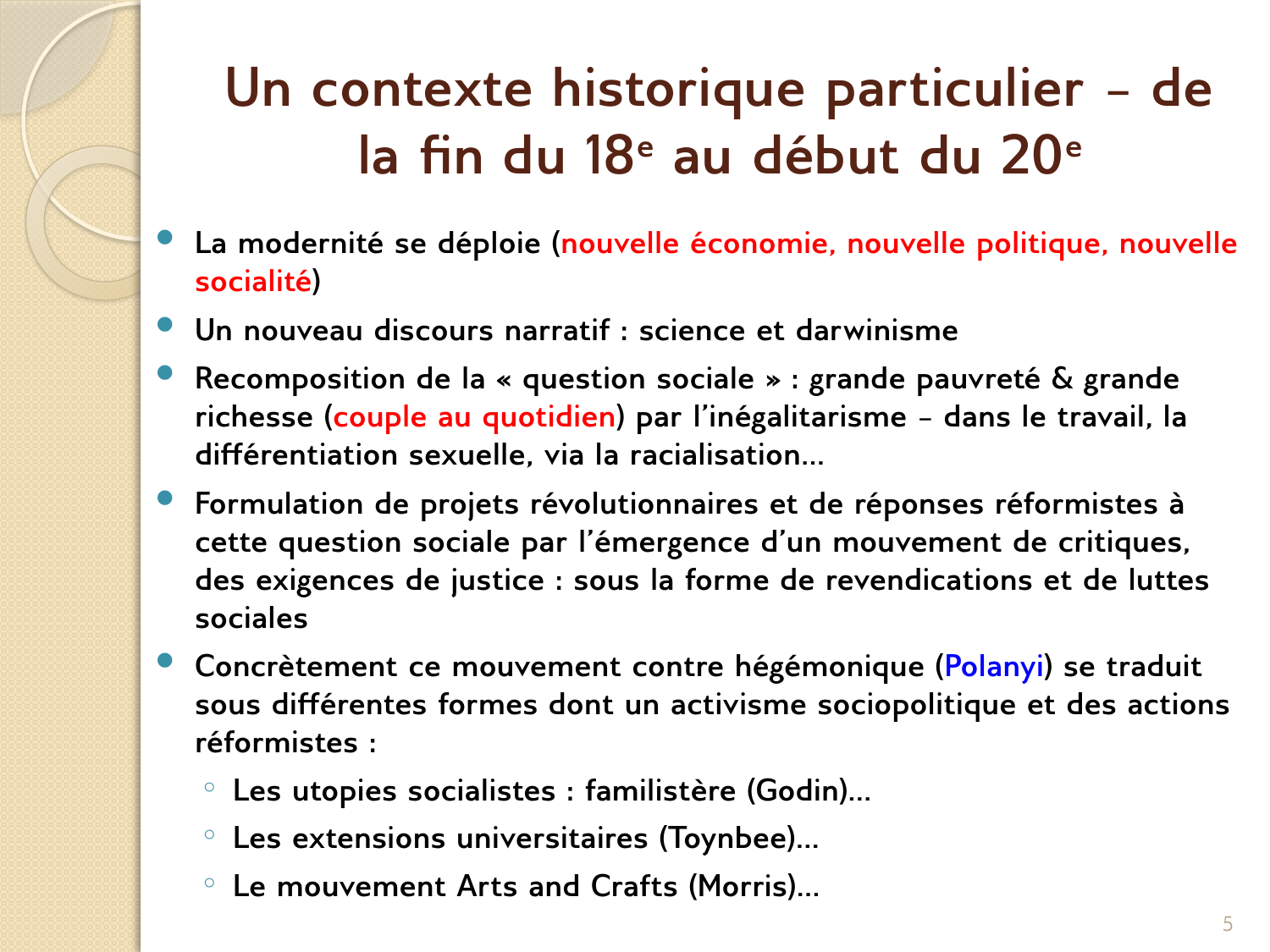

# Un contexte historique particulier – de la fin du 18e au début du 20e
La modernité se déploie (nouvelle économie, nouvelle politique, nouvelle socialité)
Un nouveau discours narratif : science et darwinisme
Recomposition de la « question sociale » : grande pauvreté & grande richesse (couple au quotidien) par l’inégalitarisme – dans le travail, la différentiation sexuelle, via la racialisation…
Formulation de projets révolutionnaires et de réponses réformistes à cette question sociale par l’émergence d’un mouvement de critiques, des exigences de justice : sous la forme de revendications et de luttes sociales
Concrètement ce mouvement contre hégémonique (Polanyi) se traduit sous différentes formes dont un activisme sociopolitique et des actions réformistes :
Les utopies socialistes : familistère (Godin)…
Les extensions universitaires (Toynbee)…
Le mouvement Arts and Crafts (Morris)…

5